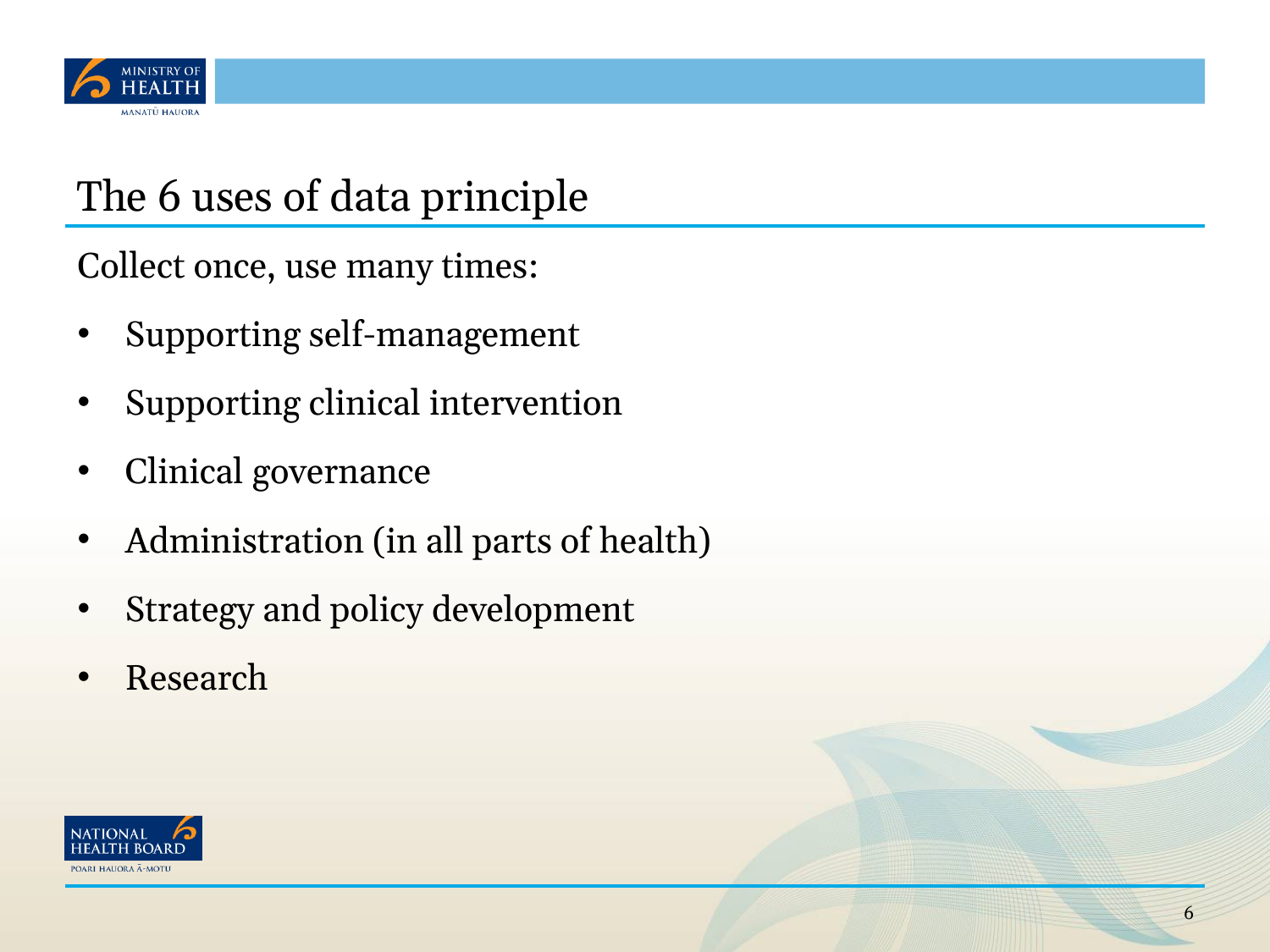

# The 6 uses of data principle
Collect once, use many times:
Supporting self-management
Supporting clinical intervention
Clinical governance
Administration (in all parts of health)
Strategy and policy development
Research

6